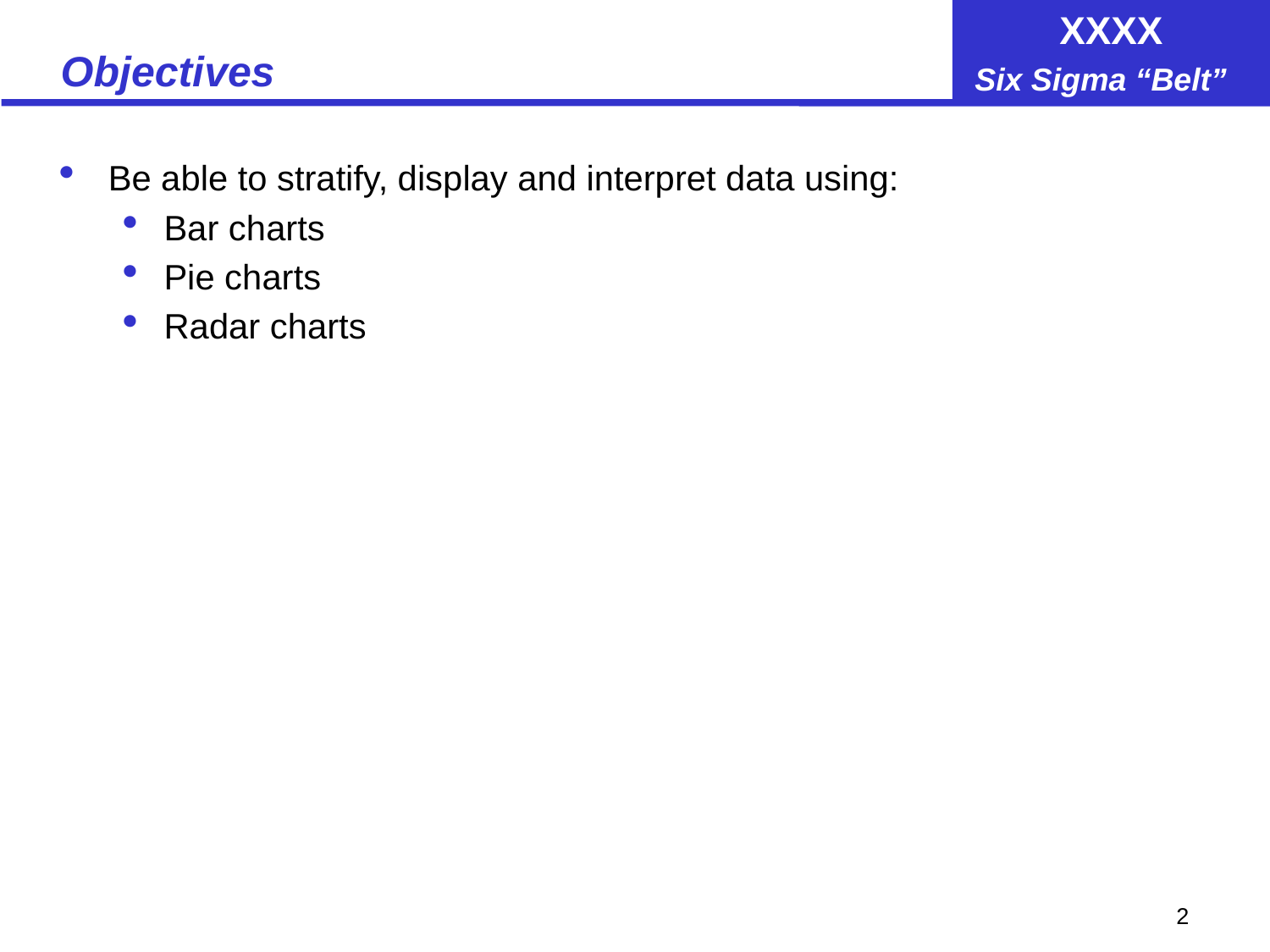

# Objectives
Be able to stratify, display and interpret data using:
Bar charts
Pie charts
Radar charts